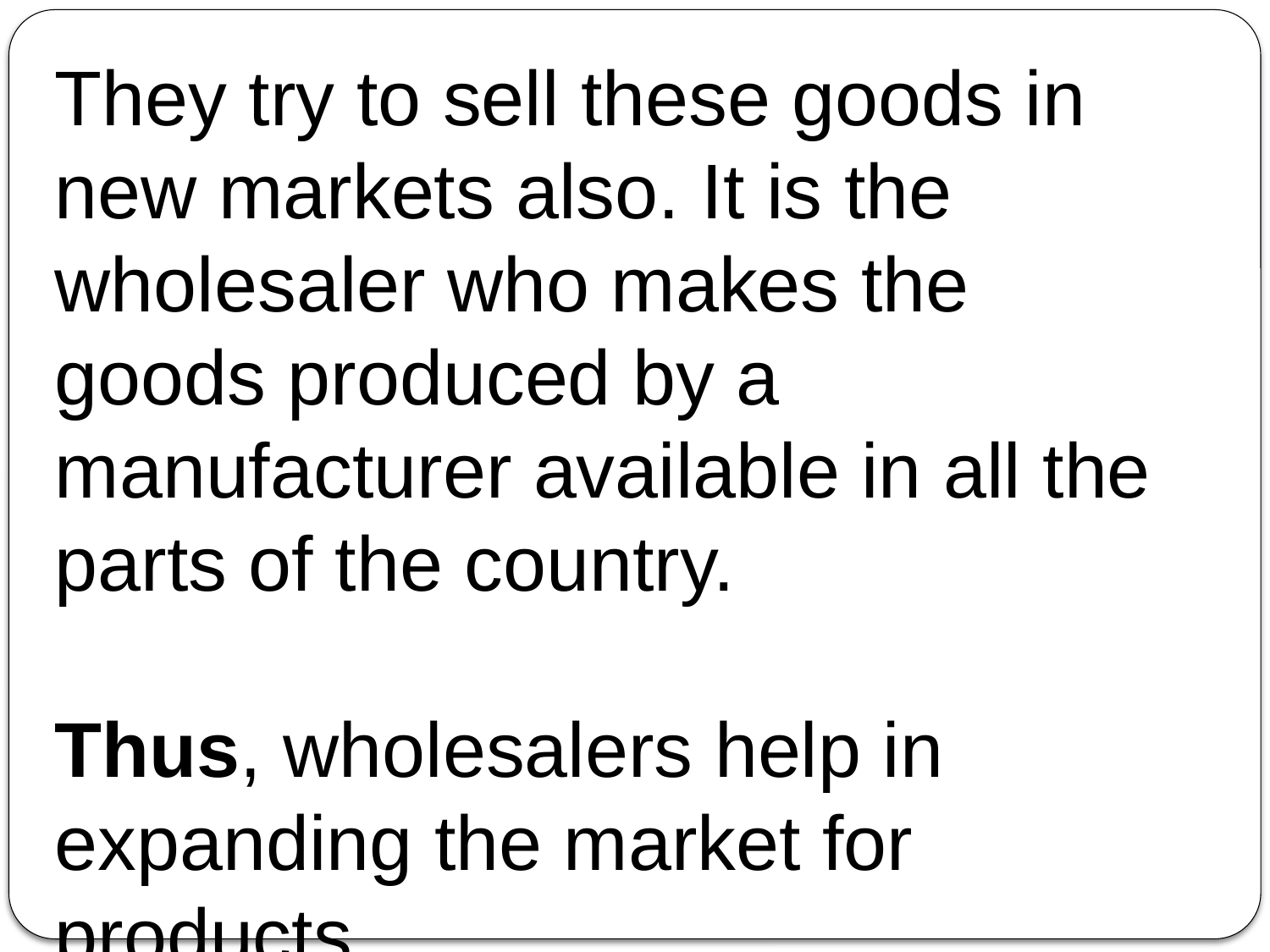

They try to sell these goods in new markets also. It is the wholesaler who makes the goods produced by a manufacturer available in all the parts of the country.

Thus, wholesalers help in expanding the market for products.